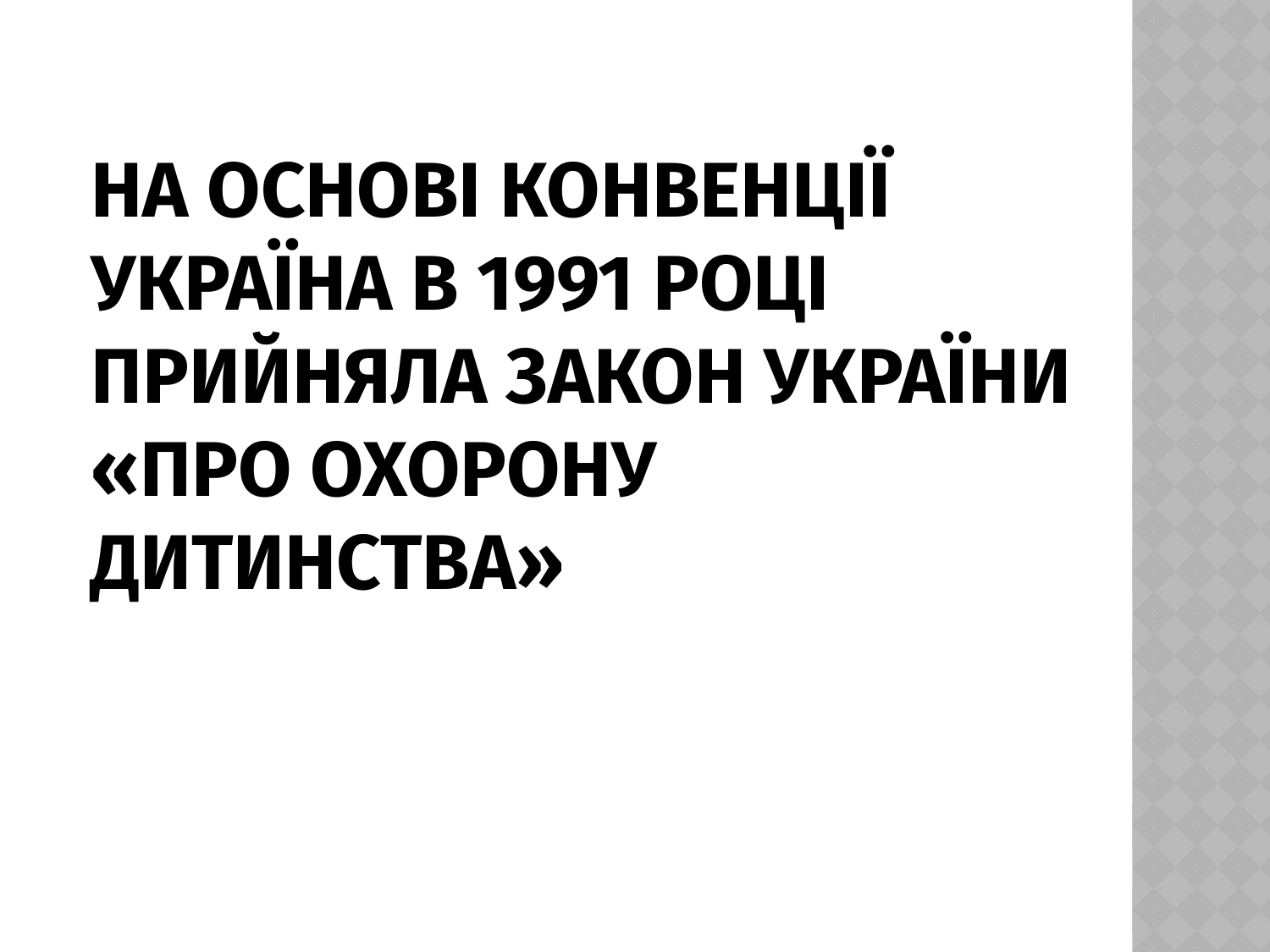

# На основі Конвенції Україна в 1991 році прийняла закон україни «Про охорону дитинства»